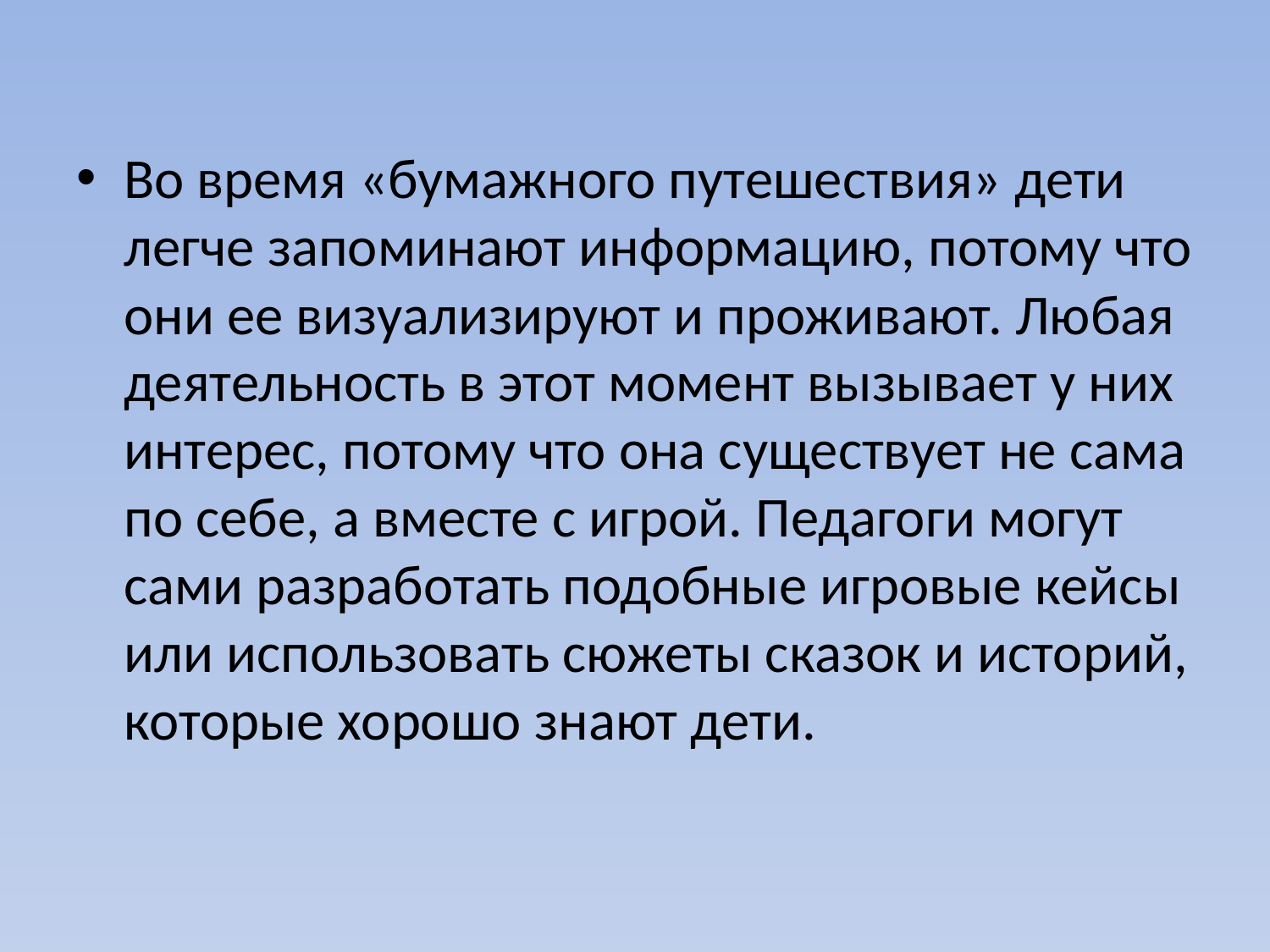

Во время «бумажного путешествия» дети легче запоминают информацию, потому что они ее визуализируют и проживают. Любая деятельность в этот момент вызывает у них интерес, потому что она существует не сама по себе, а вместе с игрой. Педагоги могут сами разработать подобные игровые кейсы или использовать сюжеты сказок и историй, которые хорошо знают дети.